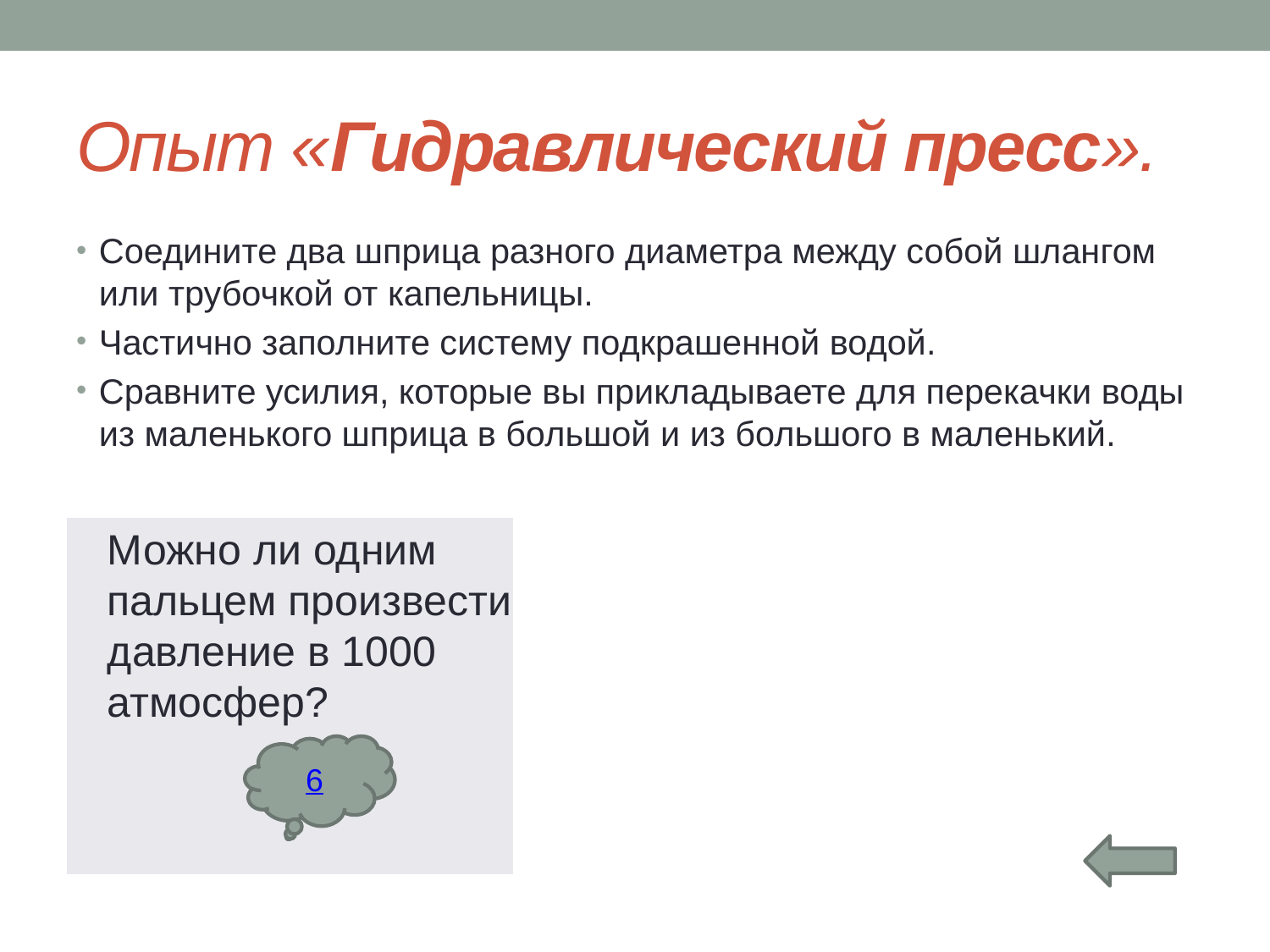

# Опыт «Гидравлический пресс».
Соедините два шприца разного диаметра между собой шлангом или трубочкой от капельницы.
Частично заполните систему подкрашенной водой.
Сравните усилия, которые вы прикладываете для перекачки воды из маленького шприца в большой и из большого в маленький.

Можно ли одним пальцем произвести давление в 1000 атмосфер?
6